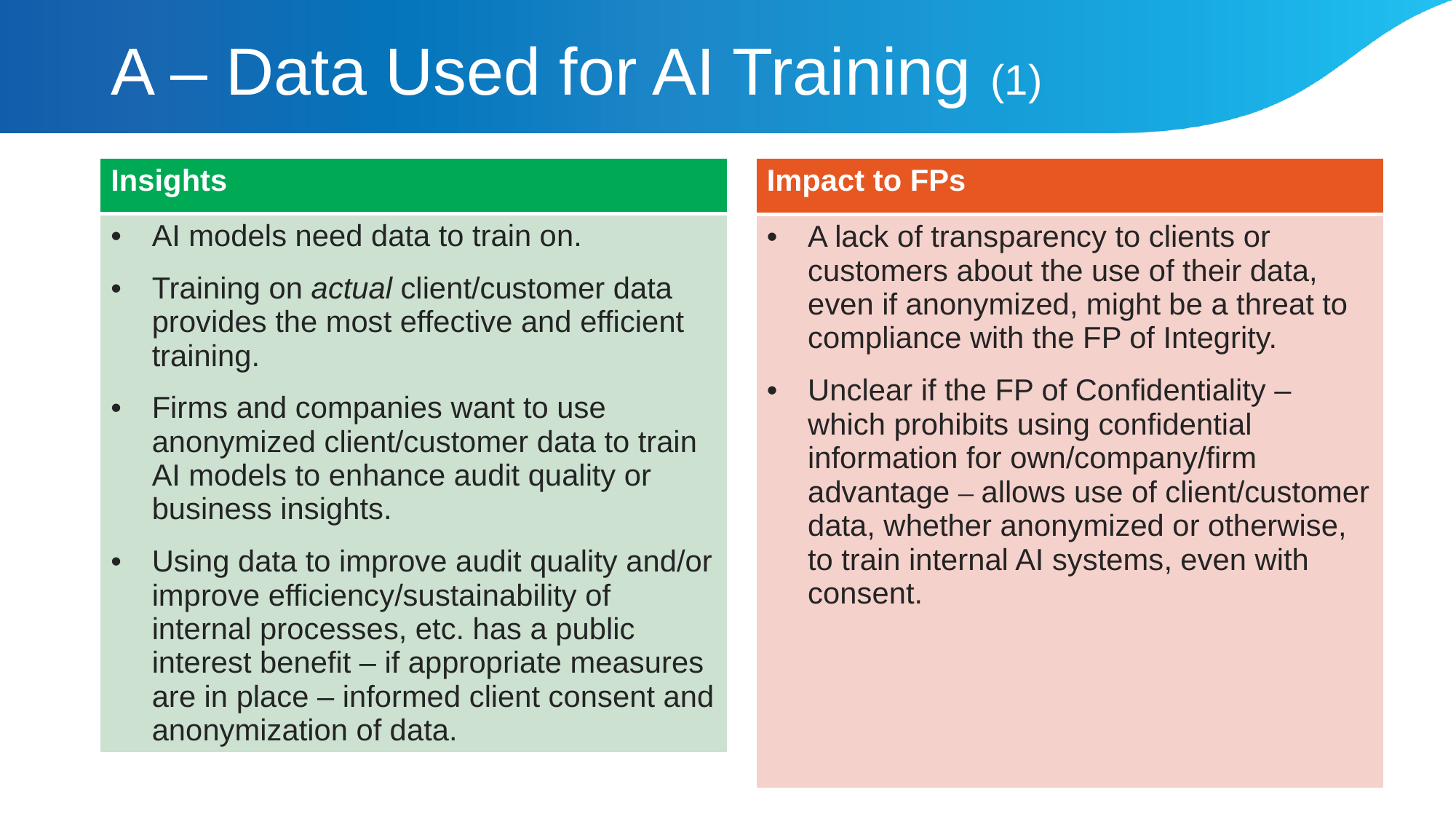

# A – Data Used for AI Training (1)
| Impact to FPs |
| --- |
| A lack of transparency to clients or customers about the use of their data, even if anonymized, might be a threat to compliance with the FP of Integrity. Unclear if the FP of Confidentiality – which prohibits using confidential information for own/company/firm advantage – allows use of client/customer data, whether anonymized or otherwise, to train internal AI systems, even with consent. |
| Insights |
| --- |
| AI models need data to train on. Training on actual client/customer data provides the most effective and efficient training. Firms and companies want to use anonymized client/customer data to train AI models to enhance audit quality or business insights. Using data to improve audit quality and/or improve efficiency/sustainability of internal processes, etc. has a public interest benefit – if appropriate measures are in place – informed client consent and anonymization of data. |